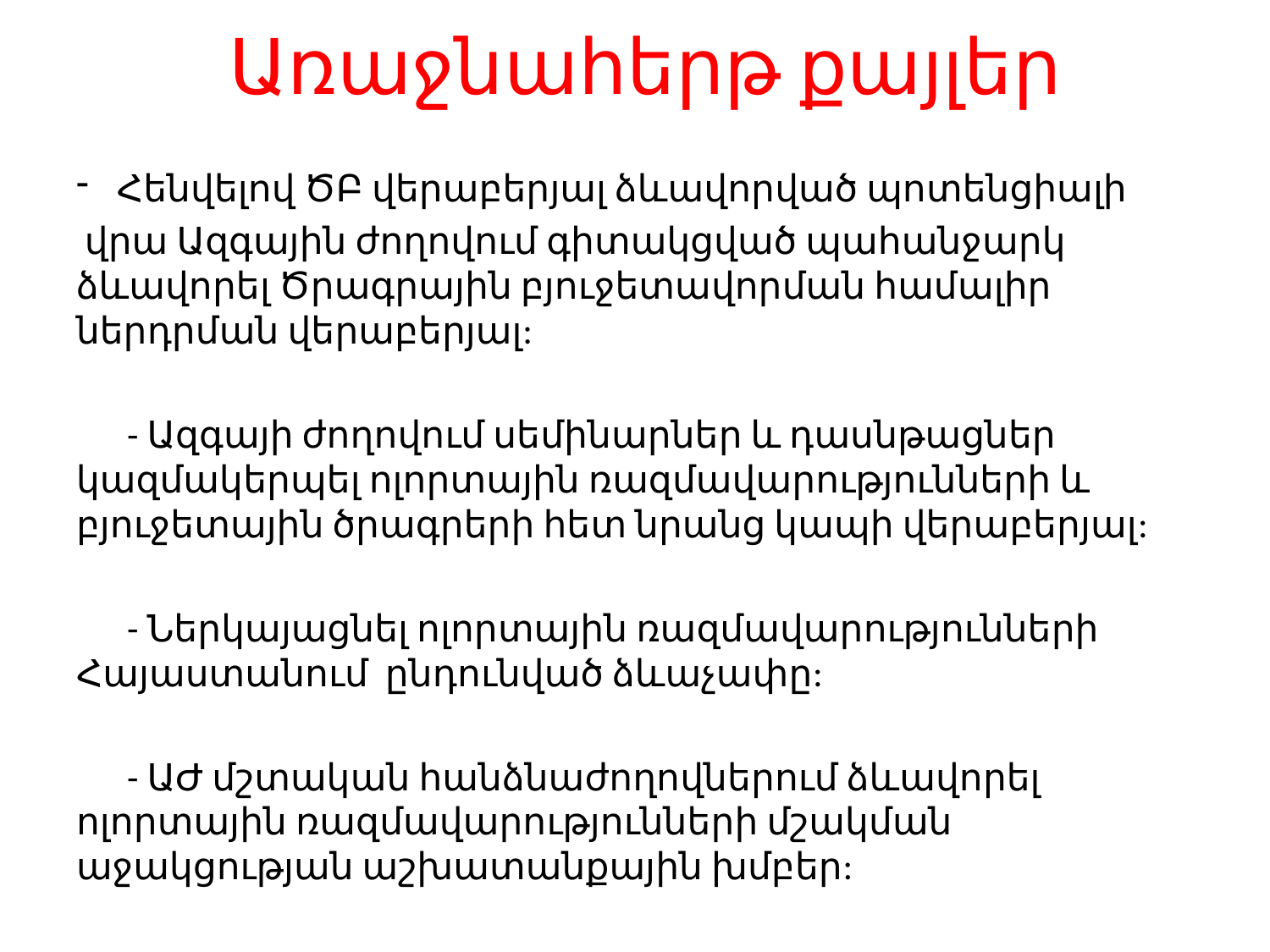

# Առաջնահերթ քայլեր
Հենվելով ԾԲ վերաբերյալ ձևավորված պոտենցիալի
 վրա Ազգային ժողովում գիտակցված պահանջարկ ձևավորել Ծրագրային բյուջետավորման համալիր ներդրման վերաբերյալ:

      - Ազգայի ժողովում սեմինարներ և դասնթացներ կազմակերպել ոլորտային ռազմավարությունների և բյուջետային ծրագրերի հետ նրանց կապի վերաբերյալ:

      - Ներկայացնել ոլորտային ռազմավարությունների Հայաստանում  ընդունված ձևաչափը:

      - ԱԺ մշտական հանձնաժողովներում ձևավորել ոլորտային ռազմավարությունների մշակման աջակցության աշխատանքային խմբեր: